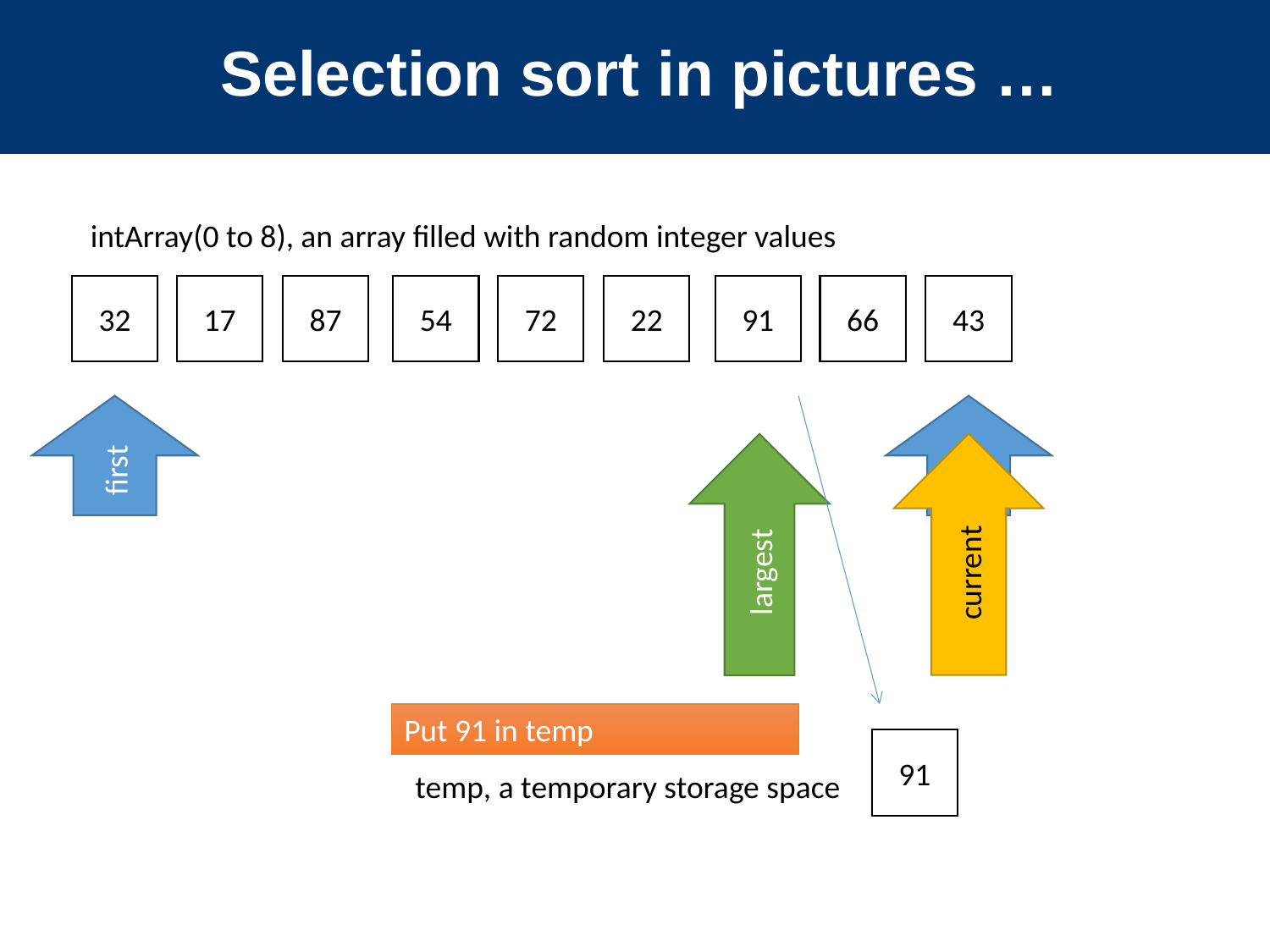

Selection sort in pictures …
intArray(0 to 8), an array filled with random integer values
32
17
87
54
72
22
91
66
43
last
first
current
largest
Put 91 in temp
91
temp, a temporary storage space